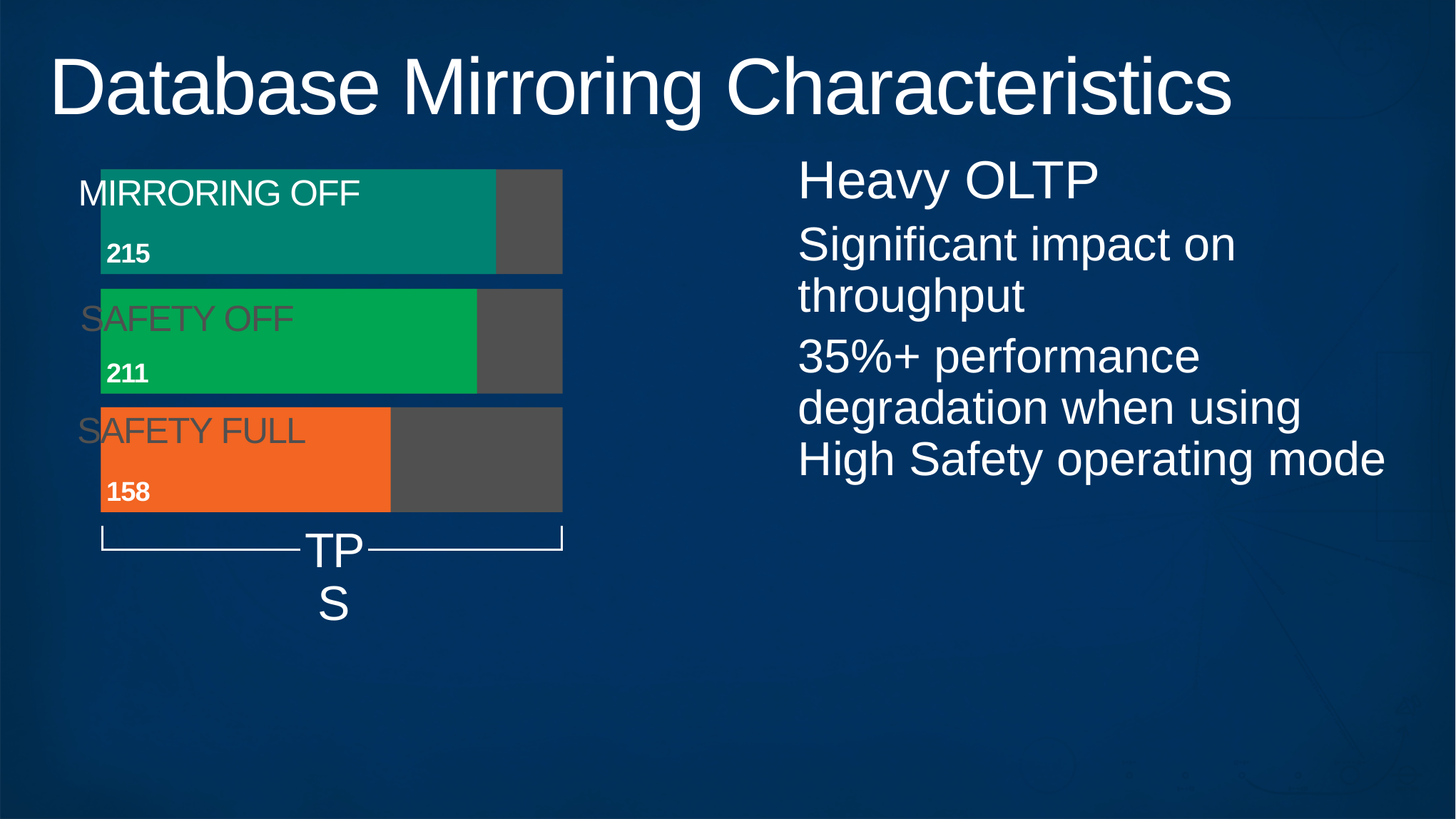

# Database Mirroring Characteristics
Heavy OLTP
Significant impact on throughput
35%+ performance degradation when using High Safety operating mode
215
1.0
Mirroring Off

211
Safety Off
1.0
158
Safety Full
TPS